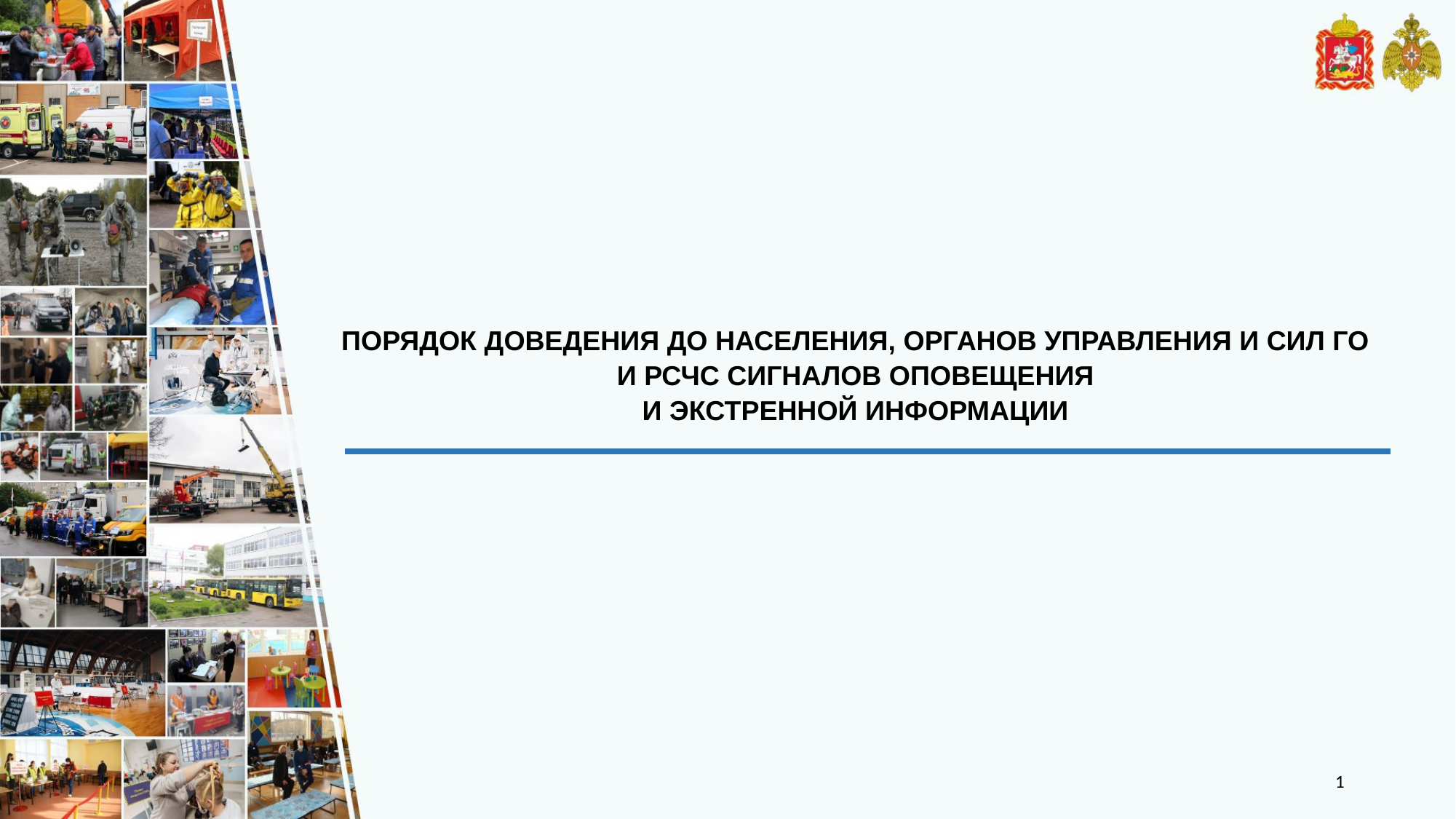

ПОРЯДОК ДОВЕДЕНИЯ ДО НАСЕЛЕНИЯ, ОРГАНОВ УПРАВЛЕНИЯ И СИЛ ГО И РСЧС СИГНАЛОВ ОПОВЕЩЕНИЯ
И ЭКСТРЕННОЙ ИНФОРМАЦИИ

1